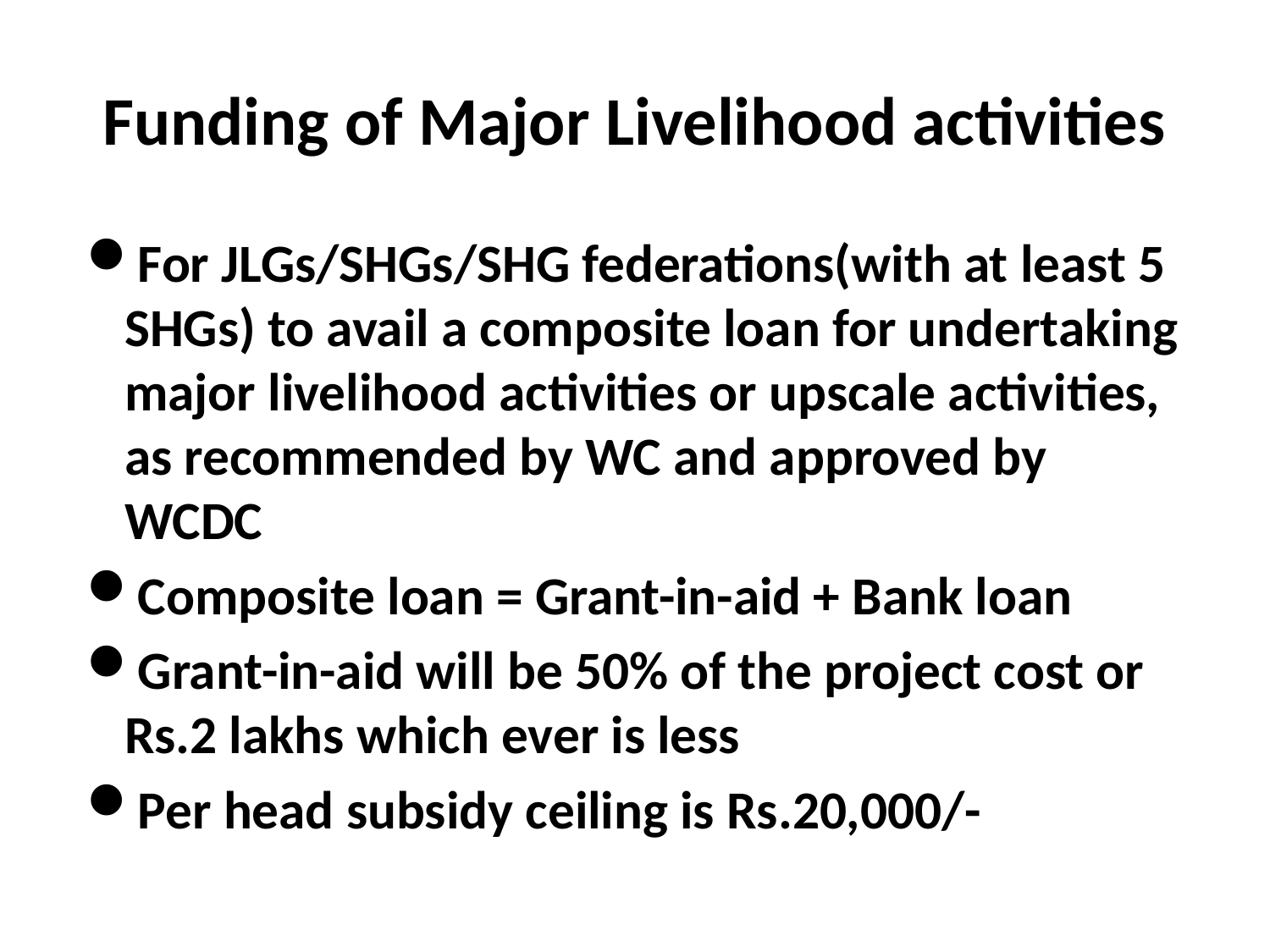

# Funding of Major Livelihood activities
For JLGs/SHGs/SHG federations(with at least 5 SHGs) to avail a composite loan for undertaking major livelihood activities or upscale activities, as recommended by WC and approved by WCDC
Composite loan = Grant-in-aid + Bank loan
Grant-in-aid will be 50% of the project cost or Rs.2 lakhs which ever is less
Per head subsidy ceiling is Rs.20,000/-